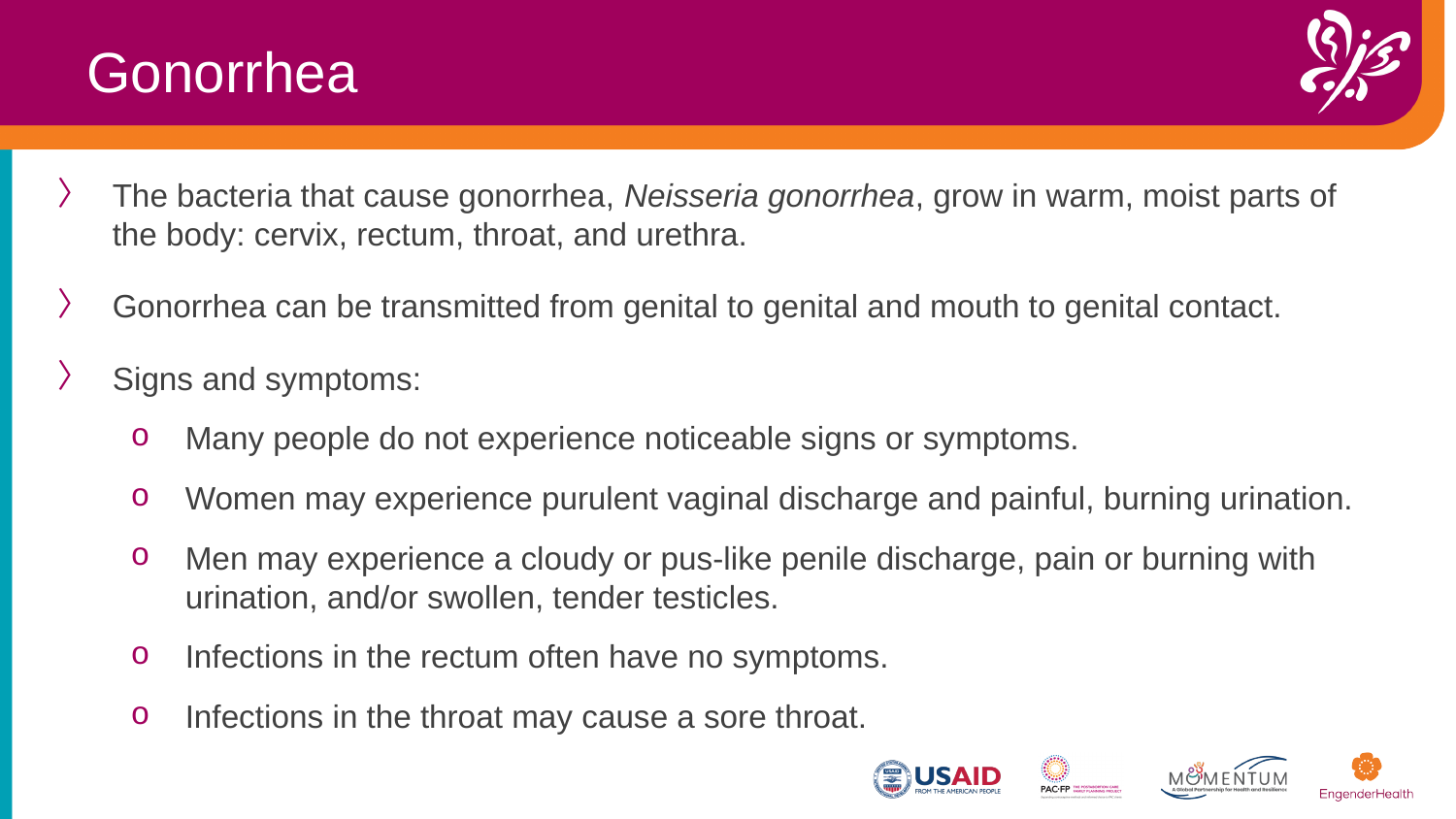

Gonorrhea
The bacteria that cause gonorrhea, Neisseria gonorrhea, grow in warm, moist parts of the body: cervix, rectum, throat, and urethra.​
Gonorrhea can be transmitted from genital to genital and mouth to genital contact.  ​
Signs and symptoms:
Many people do not experience noticeable signs or symptoms.
Women may experience purulent vaginal discharge and painful, burning urination.
Men may experience a cloudy or pus-like penile discharge, pain or burning with urination, and/or swollen, tender testicles.
Infections in the rectum often have no symptoms.
Infections in the throat may cause a sore throat.